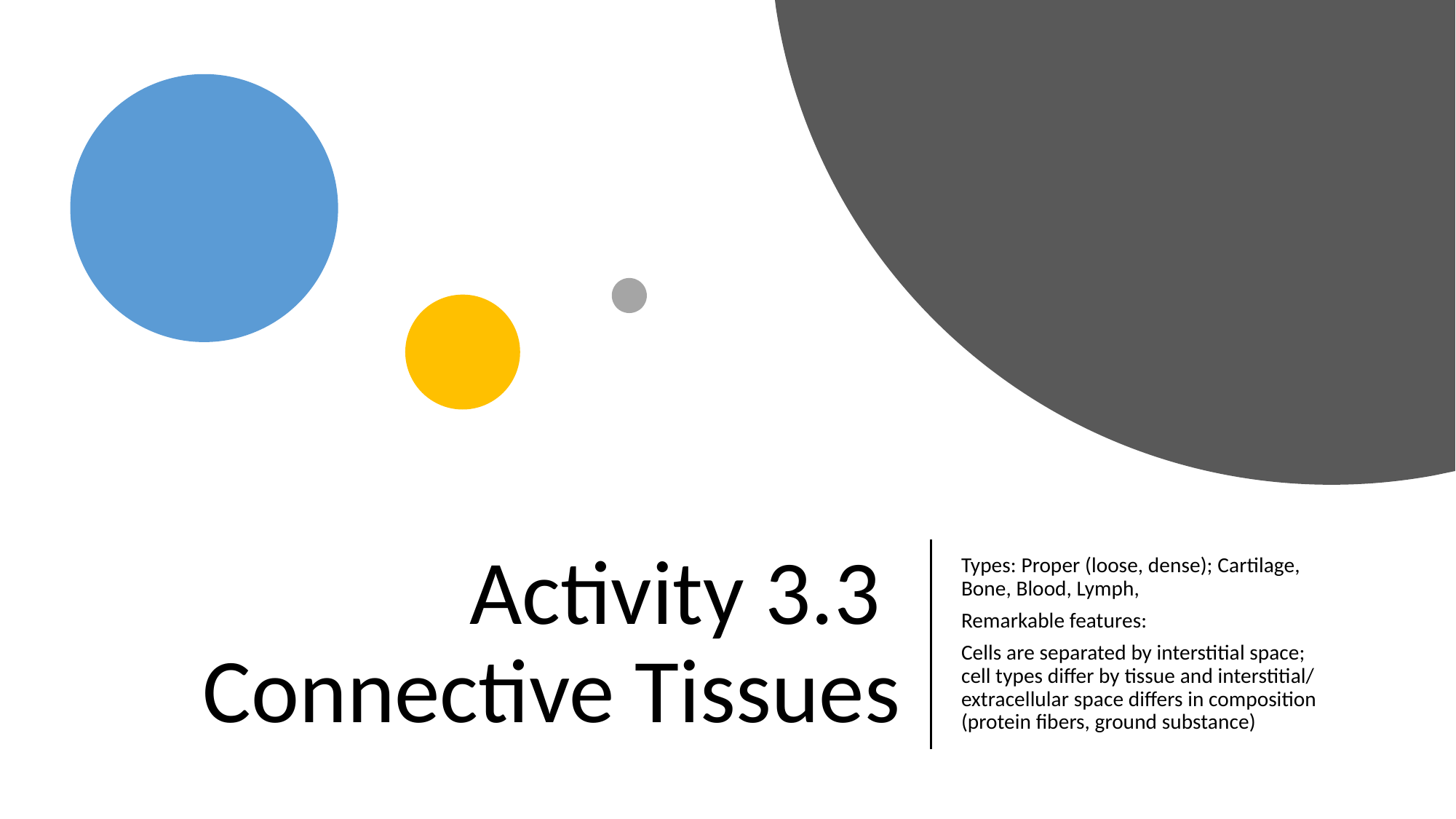

# Activity 3.3 Connective Tissues
Types: Proper (loose, dense); Cartilage, Bone, Blood, Lymph,
Remarkable features:
Cells are separated by interstitial space; cell types differ by tissue and interstitial/ extracellular space differs in composition (protein fibers, ground substance)